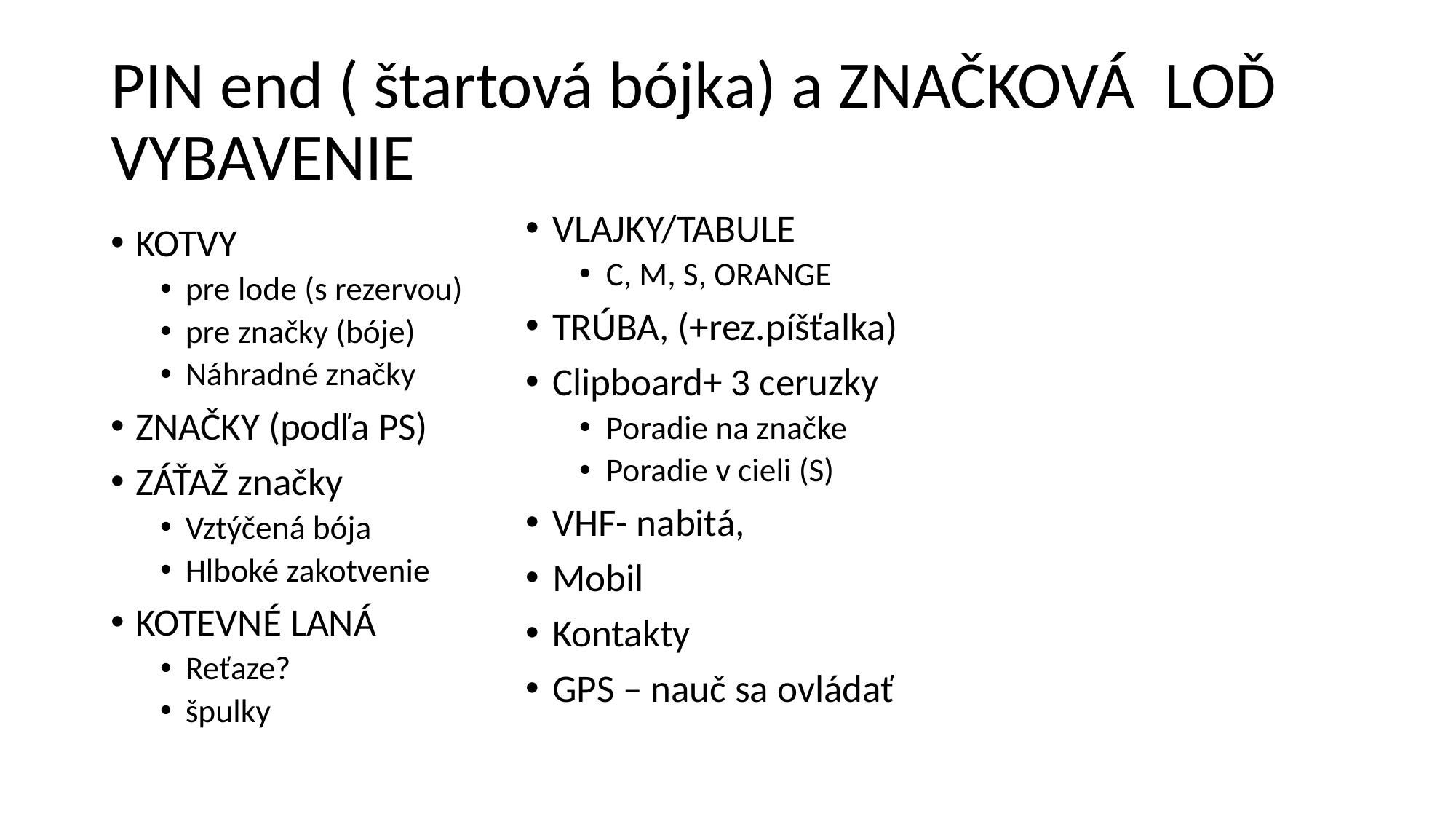

# PIN end ( štartová bójka) a ZNAČKOVÁ  LOĎ VYBAVENIE
VLAJKY/TABULE
C, M, S, ORANGE
TRÚBA, (+rez.píšťalka)
Clipboard+ 3 ceruzky
Poradie na značke
Poradie v cieli (S)
VHF- nabitá,
Mobil
Kontakty
GPS – nauč sa ovládať
KOTVY
pre lode (s rezervou)
pre značky (bóje)
Náhradné značky
ZNAČKY (podľa PS)
ZÁŤAŽ značky
Vztýčená bója
Hlboké zakotvenie
KOTEVNÉ LANÁ
Reťaze?
špulky